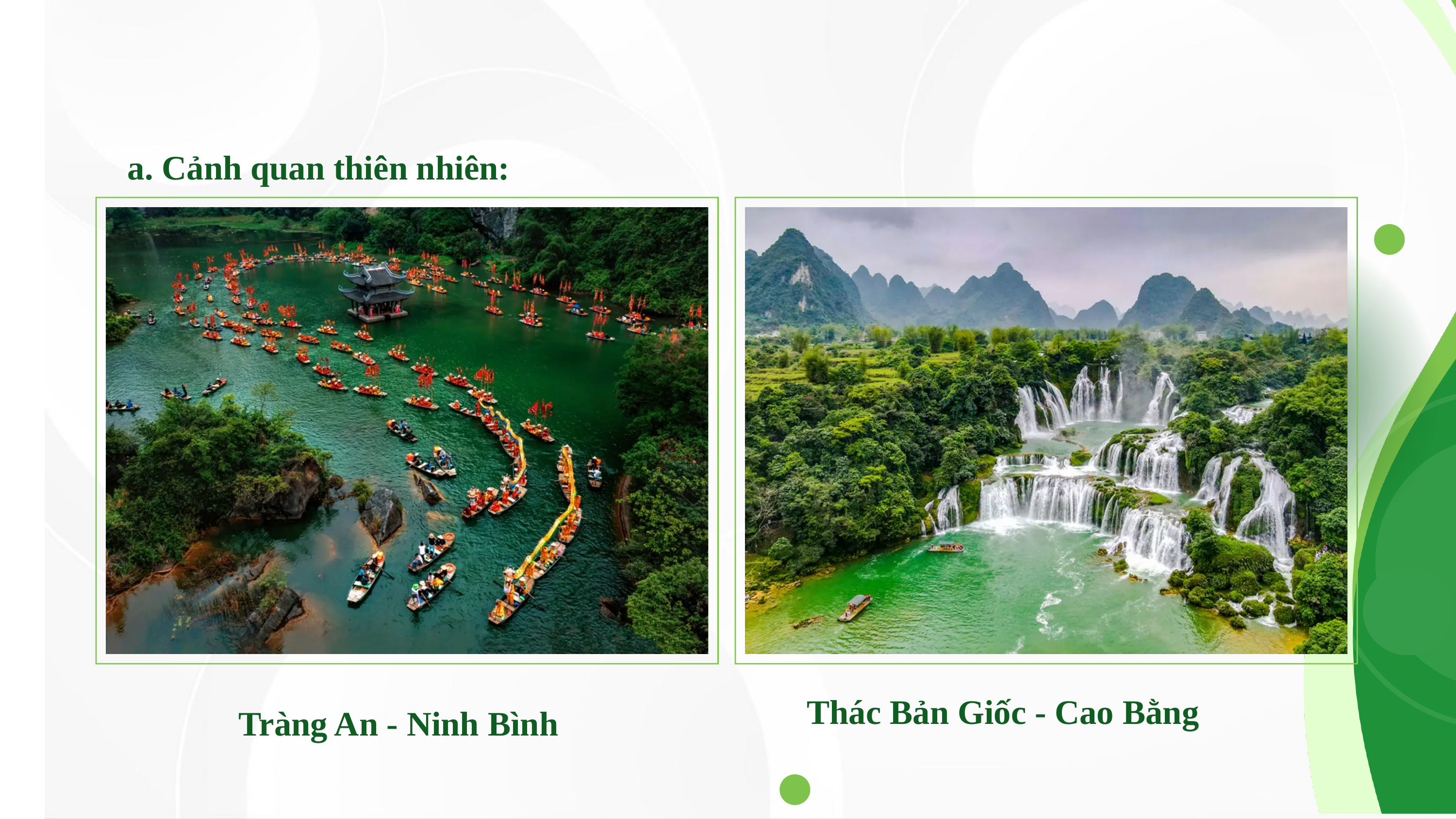

a. Cảnh quan thiên nhiên:

Thác Bản Giốc - Cao Bằng
Tràng An - Ninh Bình